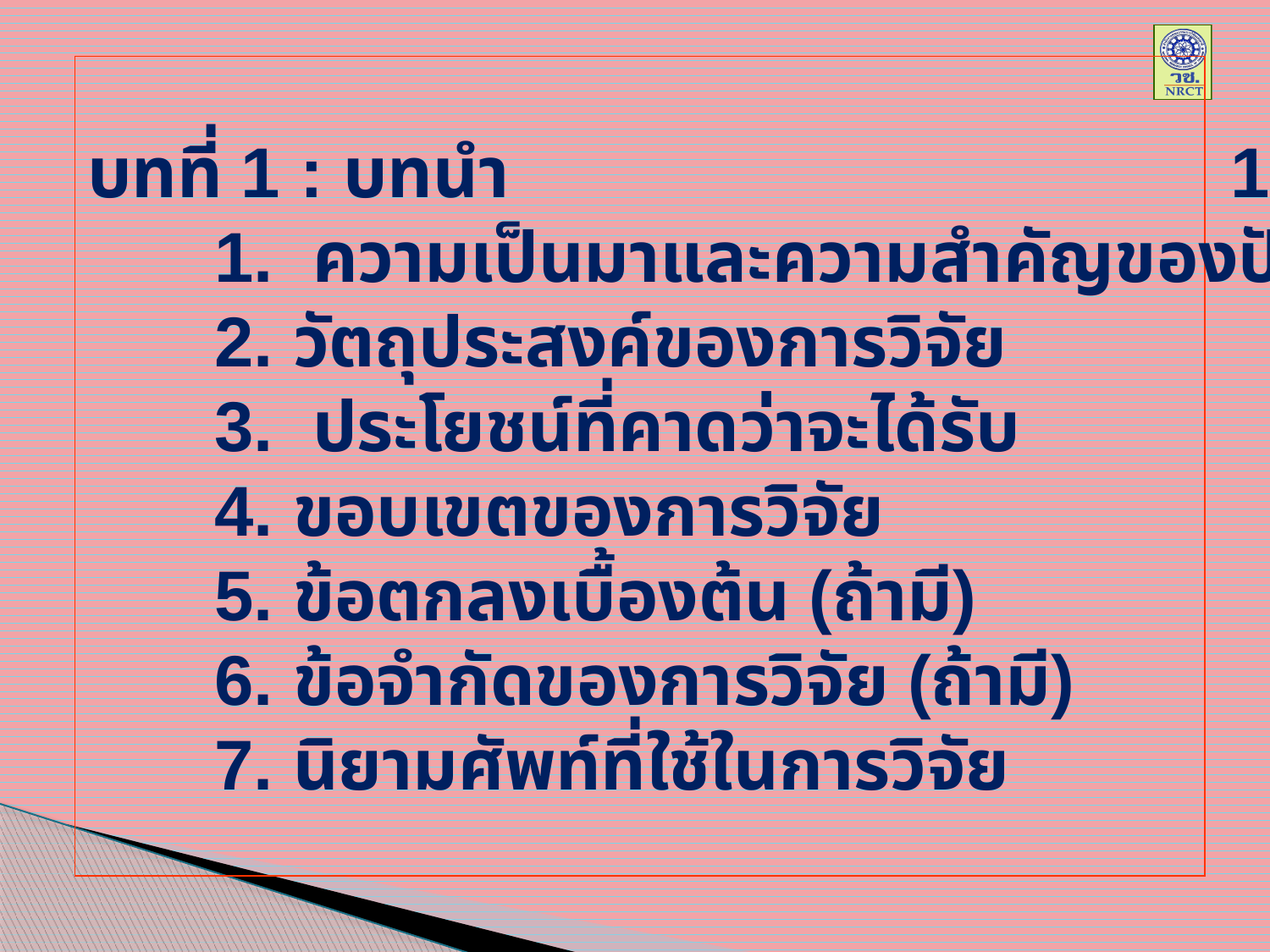

บทที่ 1 : บทนำ						1
	1.  ความเป็นมาและความสำคัญของปัญหา	1
	2. วัตถุประสงค์ของการวิจัย			3
	3.  ประโยชน์ที่คาดว่าจะได้รับ			4
	4. ขอบเขตของการวิจัย				5
	5. ข้อตกลงเบื้องต้น (ถ้ามี)				7
	6. ข้อจำกัดของการวิจัย (ถ้ามี)			7
	7. นิยามศัพท์ที่ใช้ในการวิจัย			8